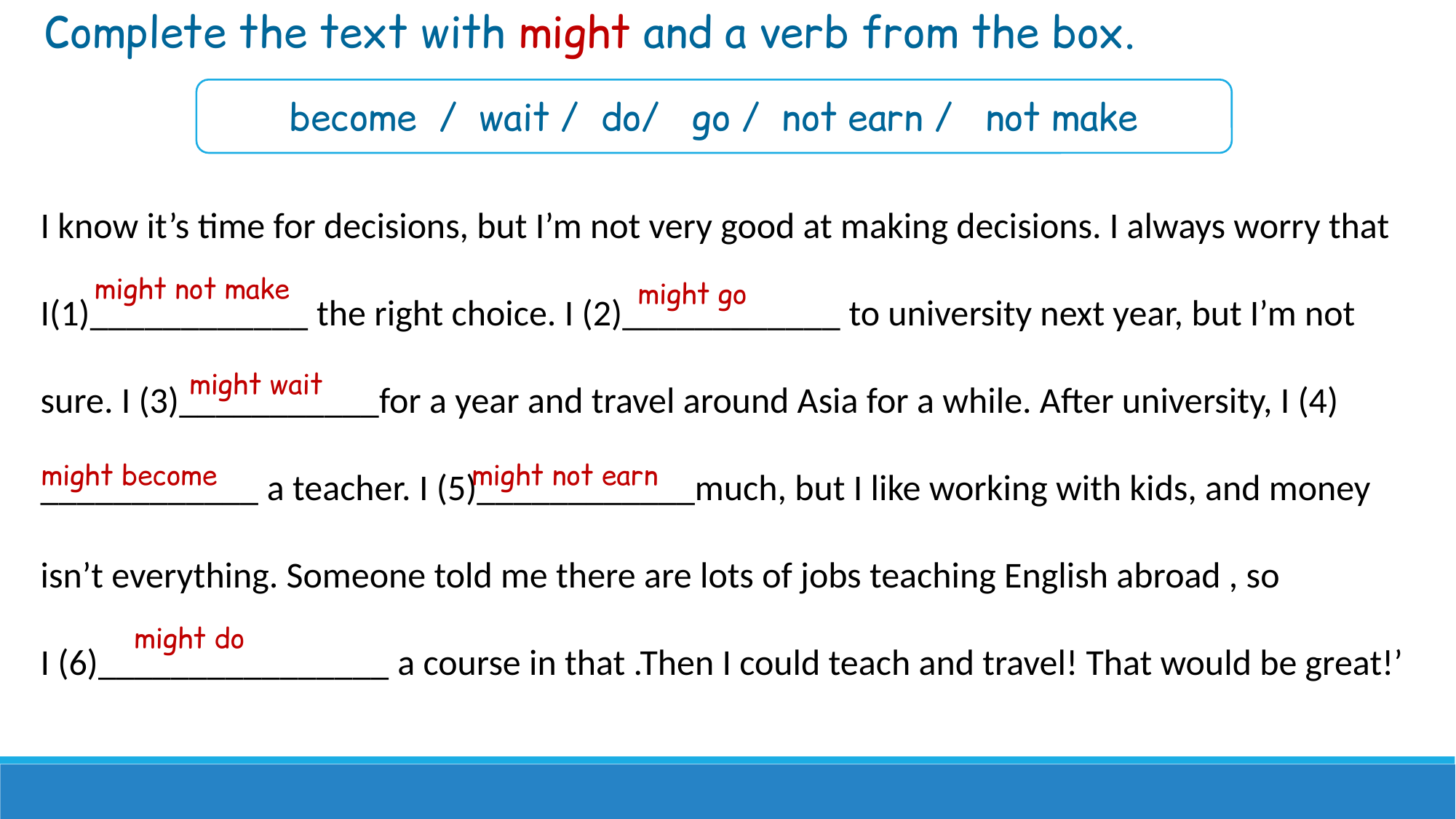

Complete the text with might and a verb from the box.
become  /  wait /  do/   go /  not earn /   not make
I know it’s time for decisions, but I’m not very good at making decisions. I always worry that I(1)____________ the right choice. I (2)____________ to university next year, but I’m not sure. I (3)___________for a year and travel around Asia for a while. After university, I (4) ____________ a teacher. I (5)____________much, but I like working with kids, and money isn’t everything. Someone told me there are lots of jobs teaching English abroad , so I (6)________________ a course in that .Then I could teach and travel! That would be great!’
might not make
might go
might wait
might become
might not earn
might do